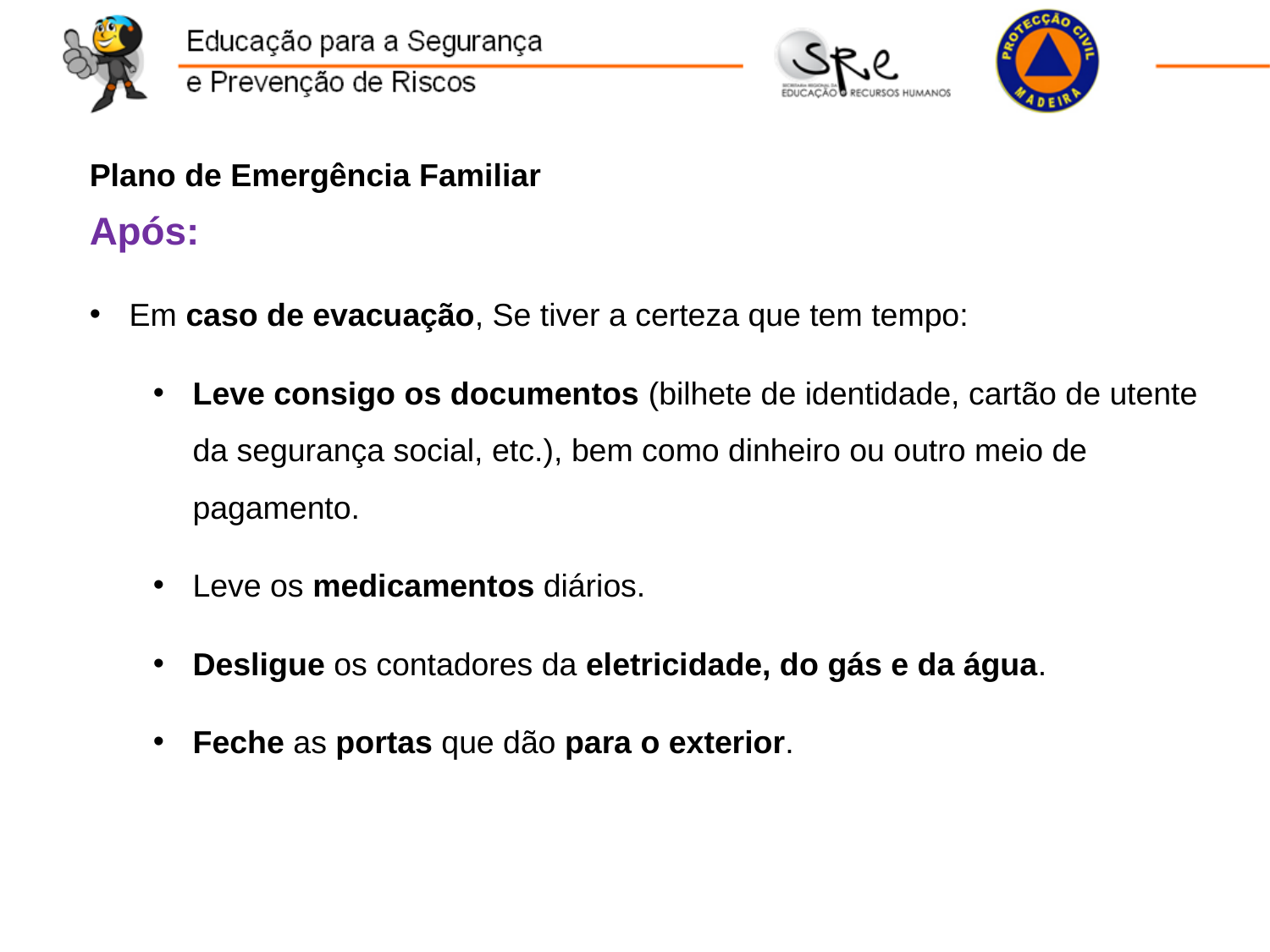

Plano de Emergência Familiar
Após:
Em caso de evacuação, Se tiver a certeza que tem tempo:
Leve consigo os documentos (bilhete de identidade, cartão de utente da segurança social, etc.), bem como dinheiro ou outro meio de pagamento.
Leve os medicamentos diários.
Desligue os contadores da eletricidade, do gás e da água.
Feche as portas que dão para o exterior.